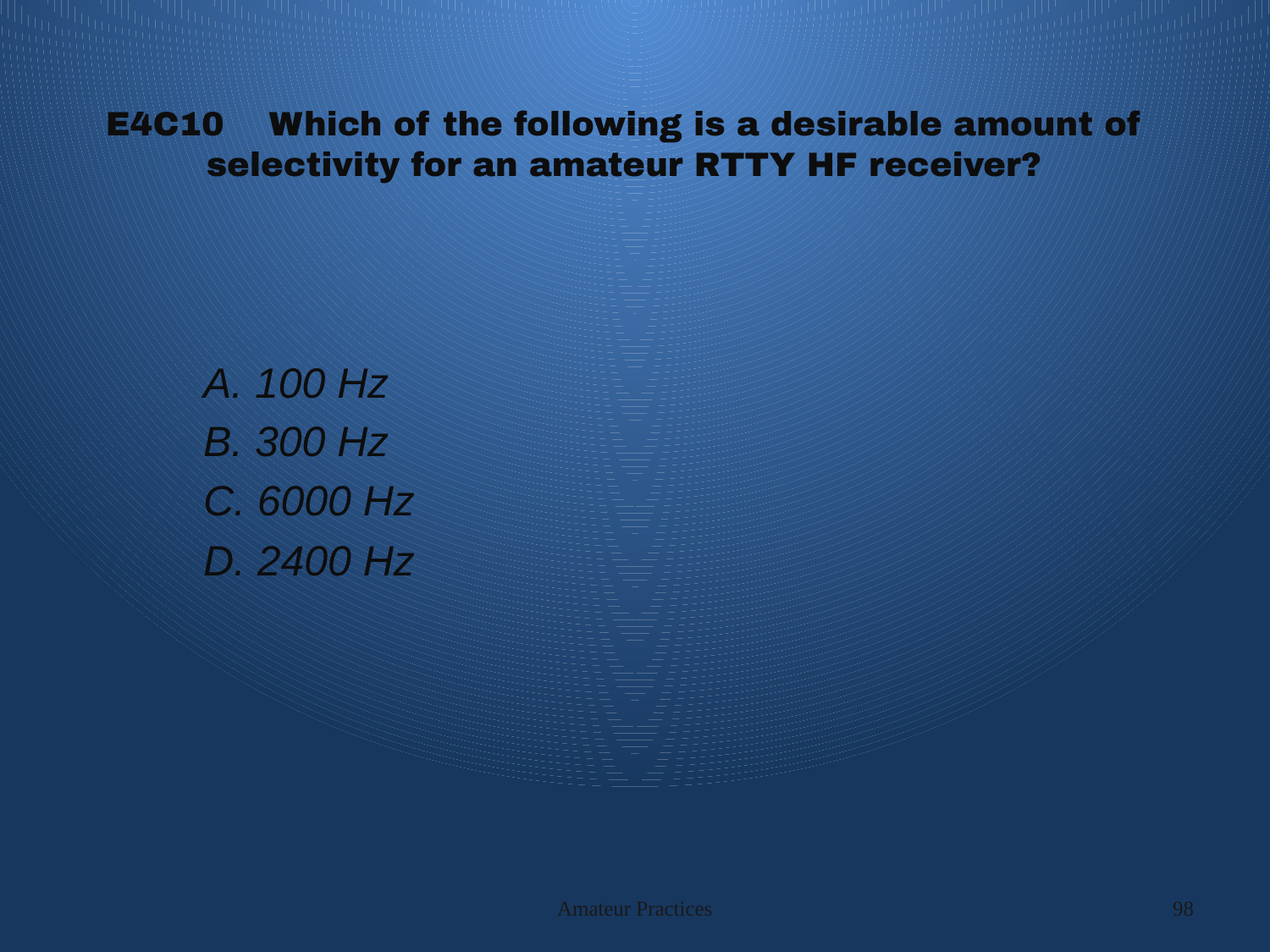

# E4C10    Which of the following is a desirable amount of selectivity for an amateur RTTY HF receiver?
A. 100 Hz
B. 300 Hz
C. 6000 Hz
D. 2400 Hz
Amateur Practices
98